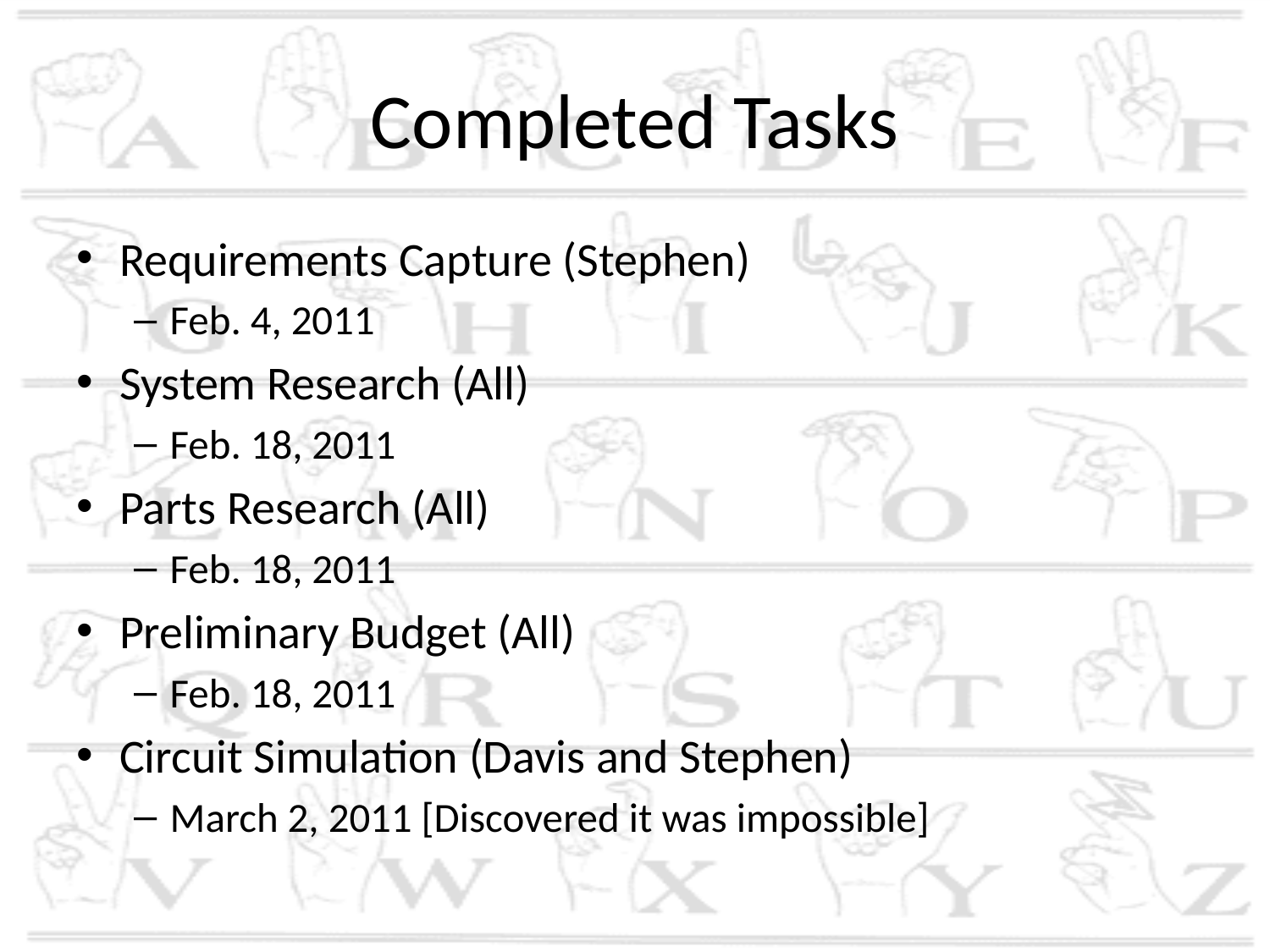

# Completed Tasks
Requirements Capture (Stephen)
Feb. 4, 2011
System Research (All)
Feb. 18, 2011
Parts Research (All)
Feb. 18, 2011
Preliminary Budget (All)
Feb. 18, 2011
Circuit Simulation (Davis and Stephen)
March 2, 2011 [Discovered it was impossible]